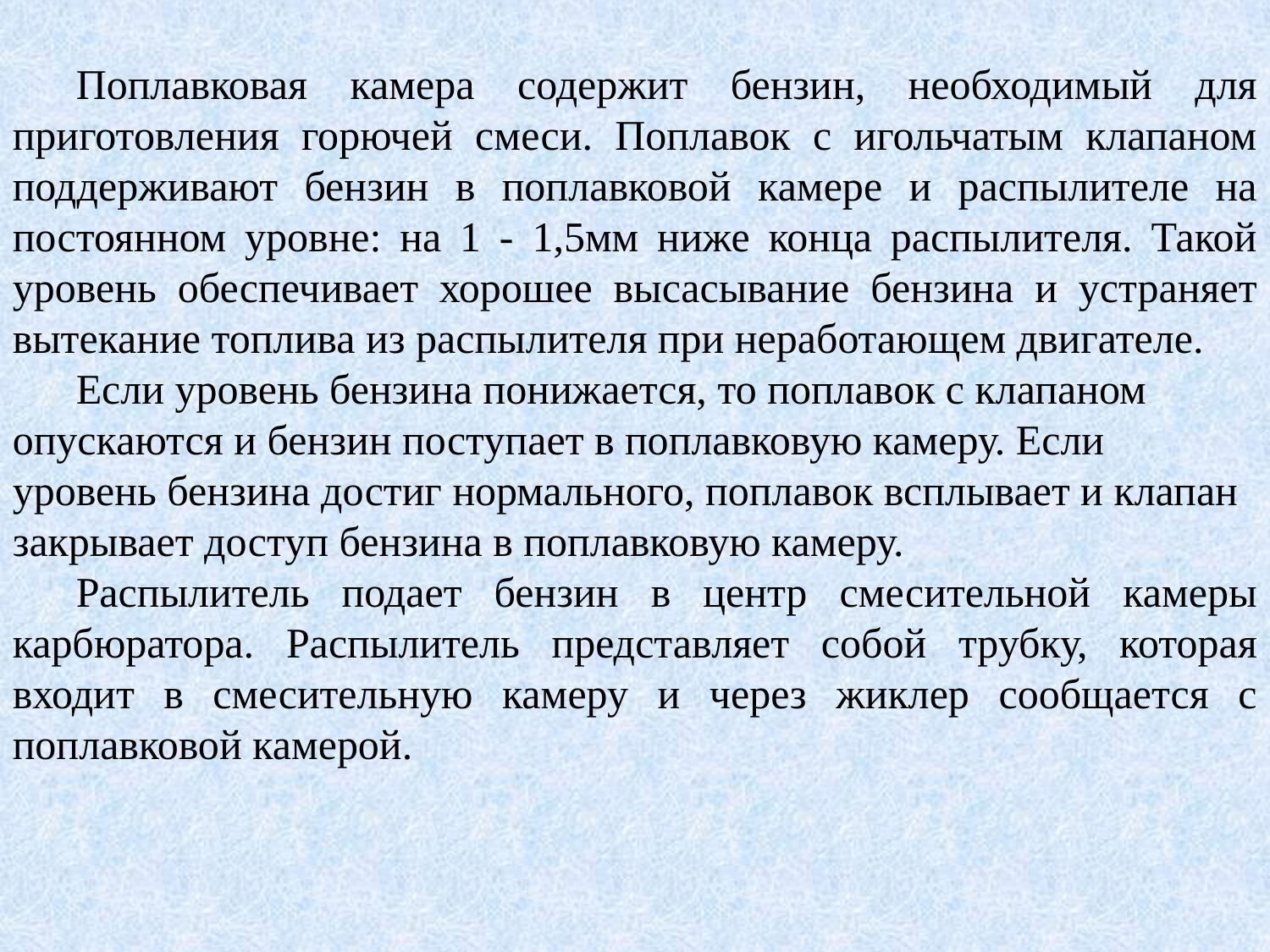

Поплавковая камера содержит бензин, необходимый для приготовления горючей смеси. Поплавок с игольчатым клапаном поддерживают бензин в поплавковой камере и распылителе на постоянном уровне: на 1 - 1,5мм ниже конца распылителя. Такой уровень обеспечивает хорошее высасывание бензина и устраняет вытекание топлива из распылителя при неработающем двигателе.
Если уровень бензина понижается, то поплавок с клапаном опускаются и бензин поступает в поплавковую камеру. Если уровень бензина достиг нормального, поплавок всплывает и клапан закрывает доступ бензина в поплавковую камеру.
Распылитель подает бензин в центр смесительной камеры карбюратора. Распылитель представляет собой трубку, которая входит в смесительную камеру и через жиклер сообщается с поплавковой камерой.